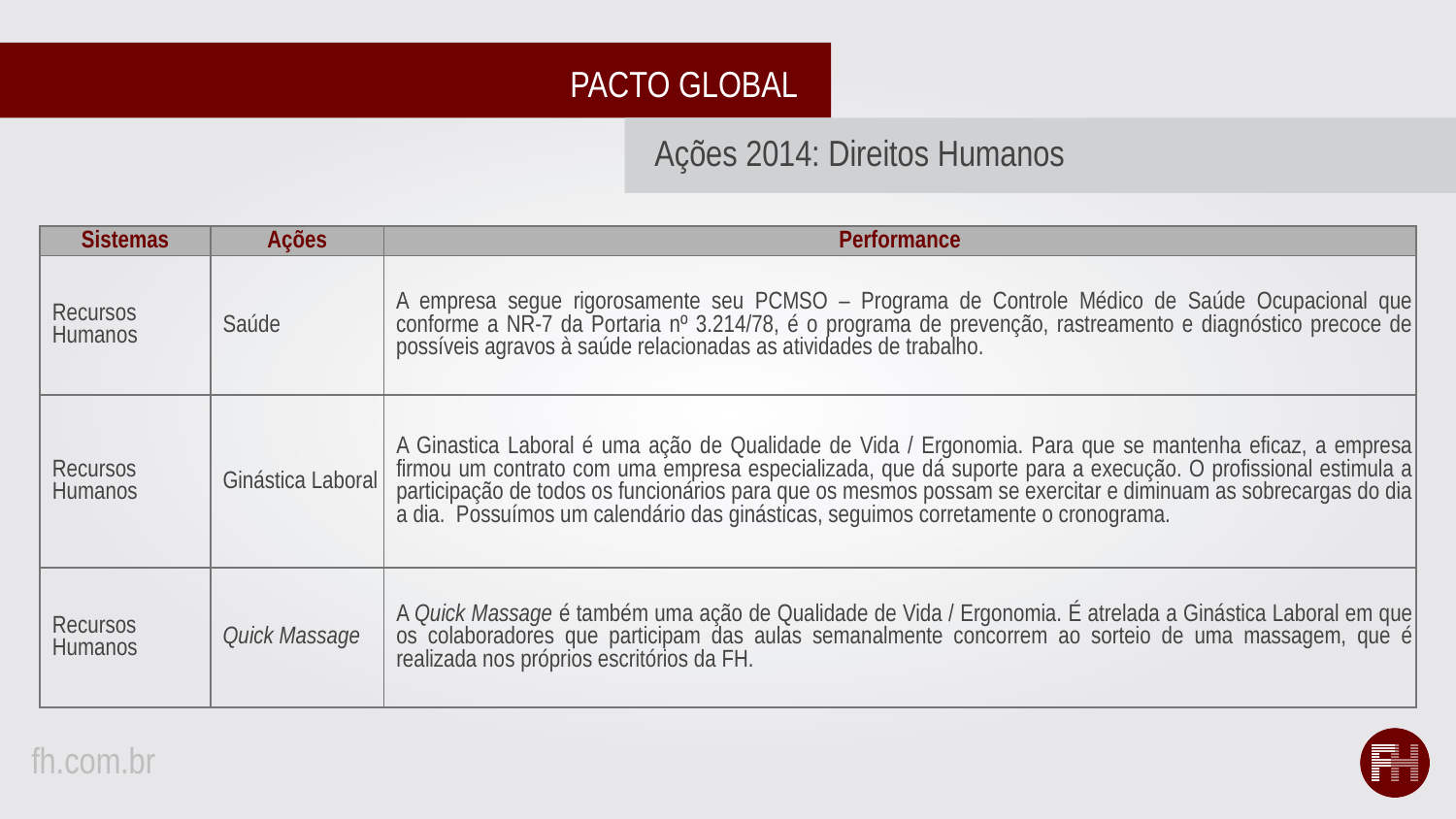

PACTO GLOBAL
Ações 2014: Direitos Humanos
| Sistemas | Ações | Performance |
| --- | --- | --- |
| Recursos Humanos | Saúde | A empresa segue rigorosamente seu PCMSO – Programa de Controle Médico de Saúde Ocupacional que conforme a NR-7 da Portaria nº 3.214/78, é o programa de prevenção, rastreamento e diagnóstico precoce de possíveis agravos à saúde relacionadas as atividades de trabalho. |
| Recursos Humanos | Ginástica Laboral | A Ginastica Laboral é uma ação de Qualidade de Vida / Ergonomia. Para que se mantenha eficaz, a empresa firmou um contrato com uma empresa especializada, que dá suporte para a execução. O profissional estimula a participação de todos os funcionários para que os mesmos possam se exercitar e diminuam as sobrecargas do dia a dia. Possuímos um calendário das ginásticas, seguimos corretamente o cronograma. |
| Recursos Humanos | Quick Massage | A Quick Massage é também uma ação de Qualidade de Vida / Ergonomia. É atrelada a Ginástica Laboral em que os colaboradores que participam das aulas semanalmente concorrem ao sorteio de uma massagem, que é realizada nos próprios escritórios da FH. |